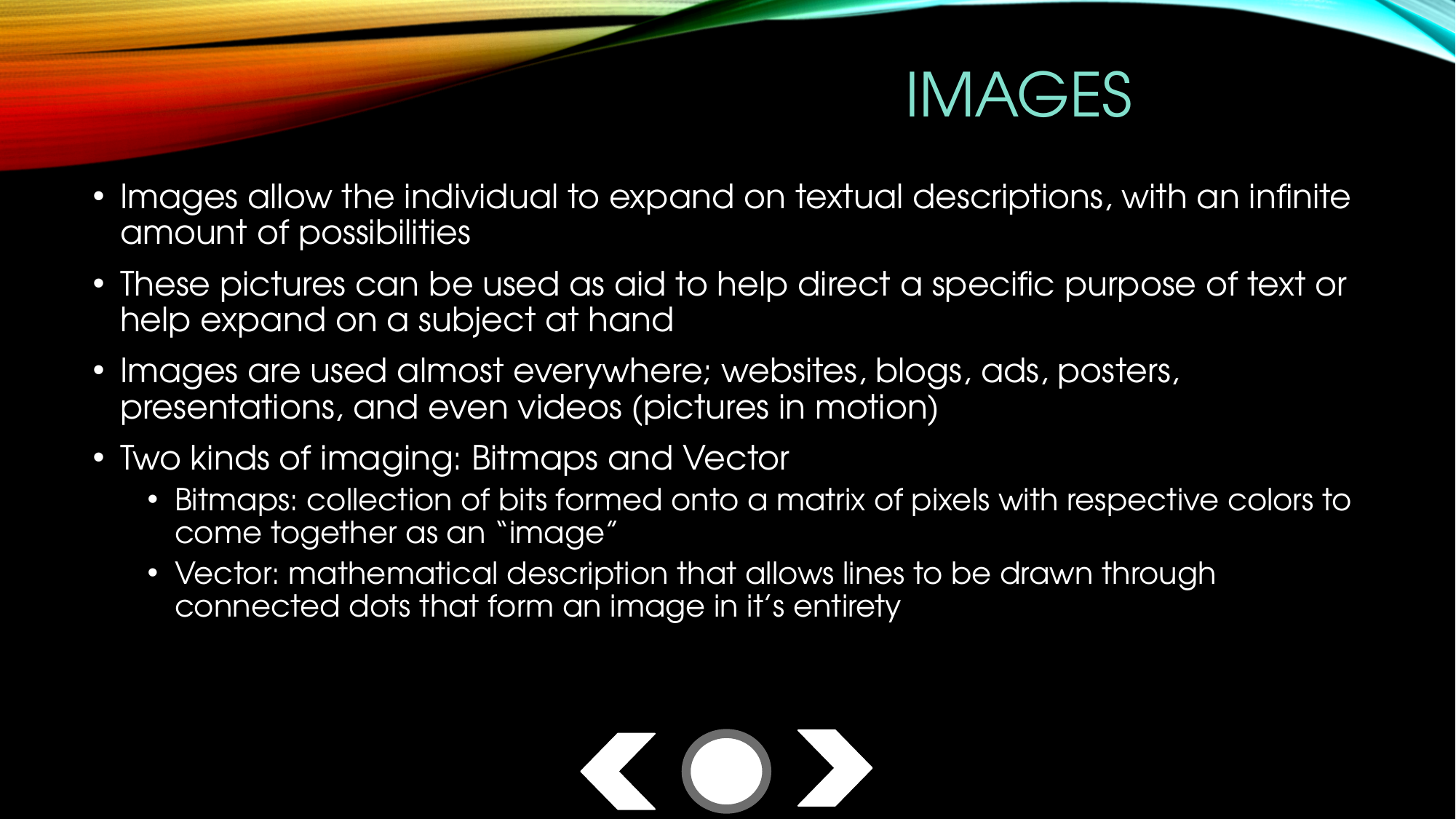

# Images
Images allow the individual to expand on textual descriptions, with an infinite amount of possibilities
These pictures can be used as aid to help direct a specific purpose of text or help expand on a subject at hand
Images are used almost everywhere; websites, blogs, ads, posters, presentations, and even videos (pictures in motion)
Two kinds of imaging: Bitmaps and Vector
Bitmaps: collection of bits formed onto a matrix of pixels with respective colors to come together as an “image”
Vector: mathematical description that allows lines to be drawn through connected dots that form an image in it’s entirety